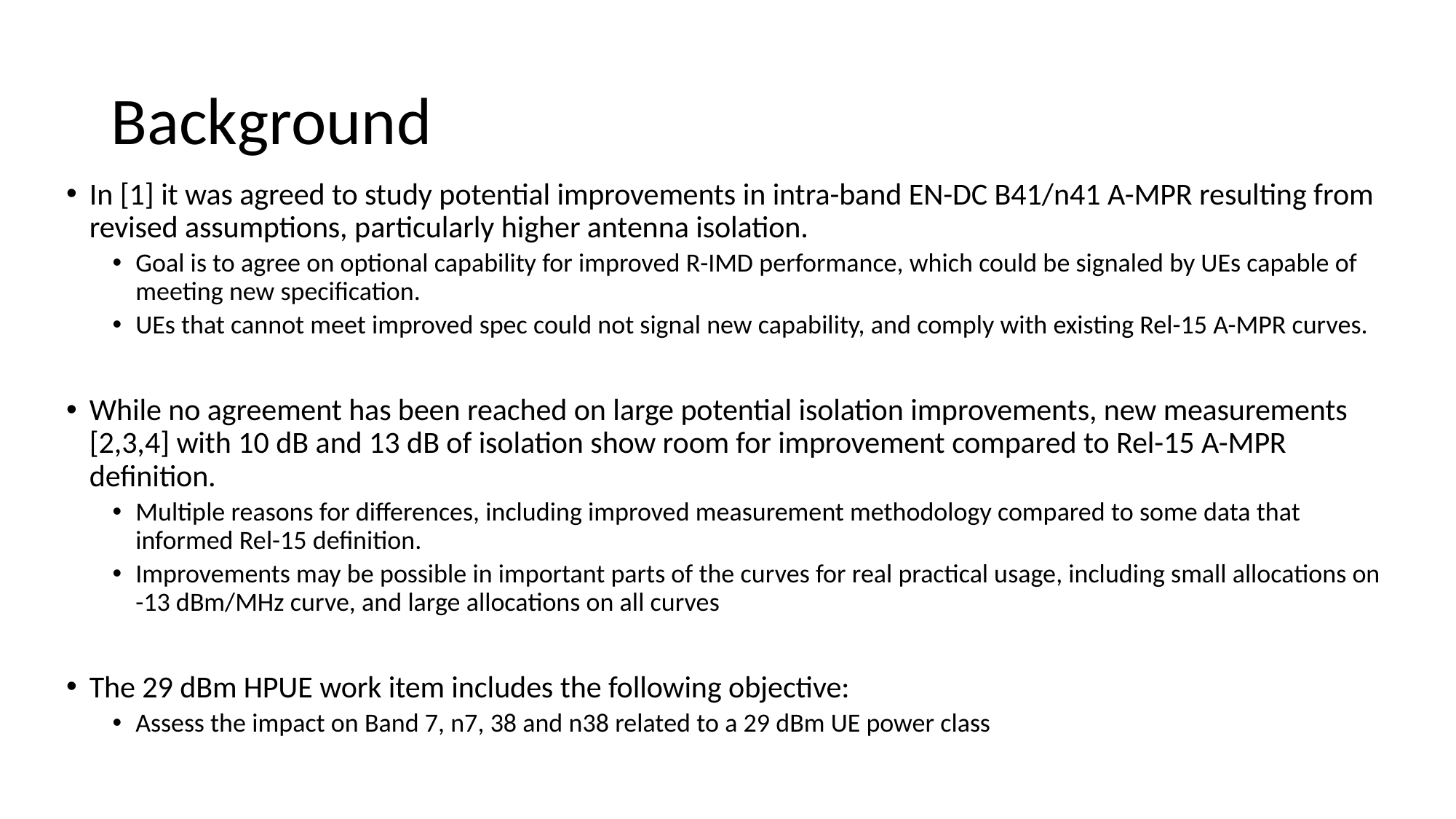

# Background
In [1] it was agreed to study potential improvements in intra-band EN-DC B41/n41 A-MPR resulting from revised assumptions, particularly higher antenna isolation.
Goal is to agree on optional capability for improved R-IMD performance, which could be signaled by UEs capable of meeting new specification.
UEs that cannot meet improved spec could not signal new capability, and comply with existing Rel-15 A-MPR curves.

While no agreement has been reached on large potential isolation improvements, new measurements [2,3,4] with 10 dB and 13 dB of isolation show room for improvement compared to Rel-15 A-MPR definition.
Multiple reasons for differences, including improved measurement methodology compared to some data that informed Rel-15 definition.
Improvements may be possible in important parts of the curves for real practical usage, including small allocations on -13 dBm/MHz curve, and large allocations on all curves

The 29 dBm HPUE work item includes the following objective:
Assess the impact on Band 7, n7, 38 and n38 related to a 29 dBm UE power class